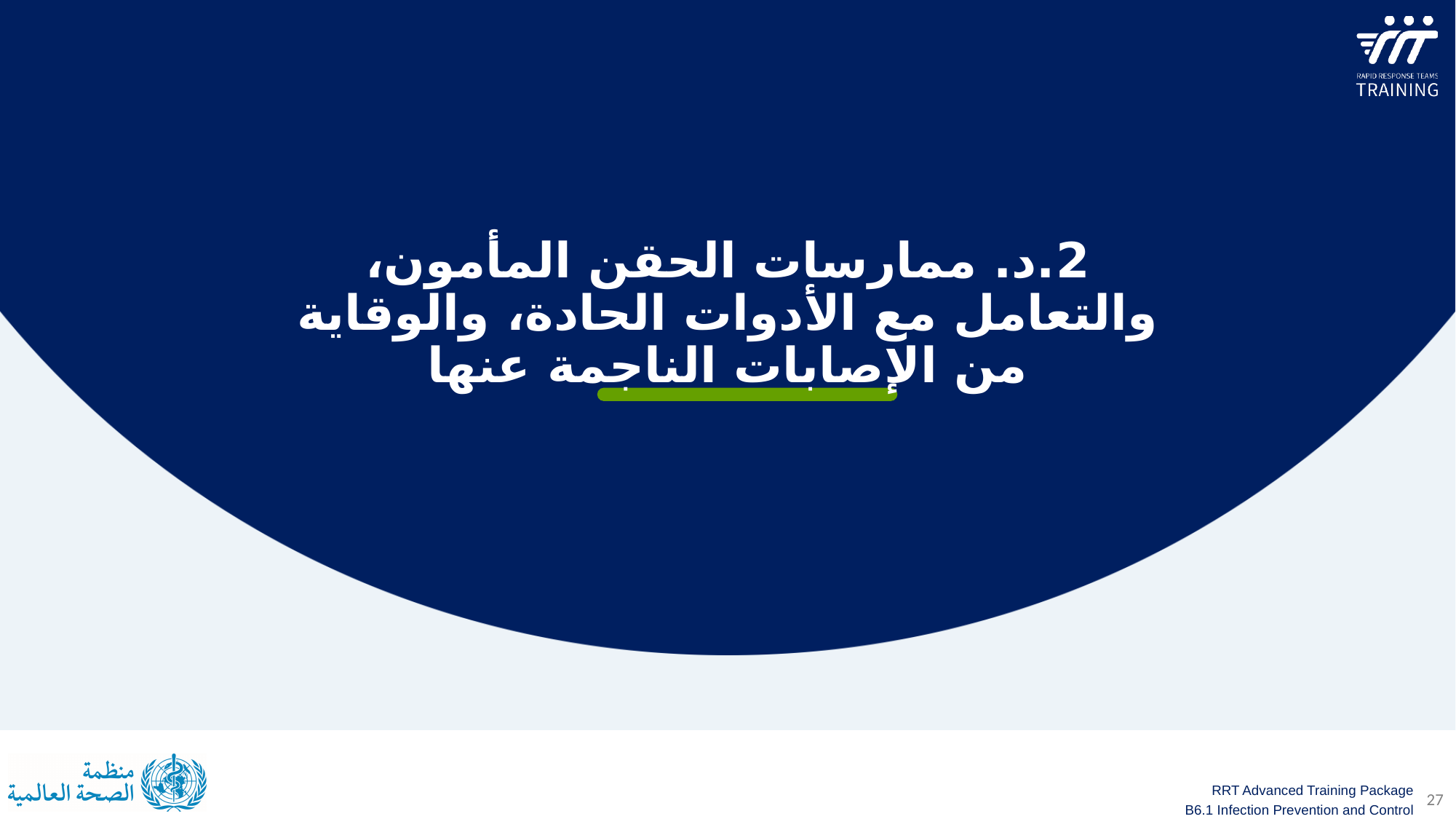

2.د. ممارسات الحقن المأمون، والتعامل مع الأدوات الحادة، والوقاية من الإصابات الناجمة عنها